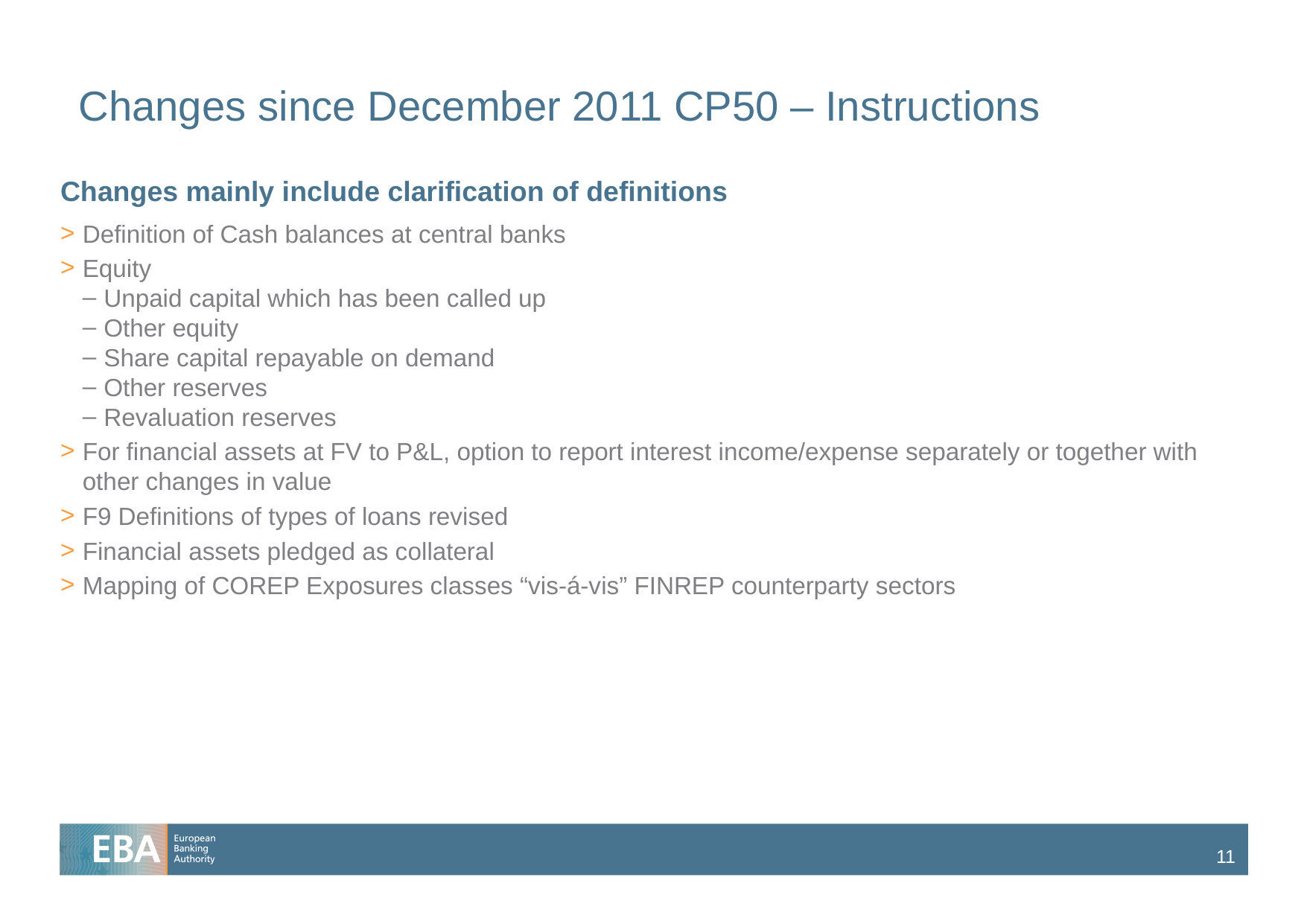

Changes since December 2011 CP50 – Instructions
Changes mainly include clarification of definitions
Definition of Cash balances at central banks
Equity
Unpaid capital which has been called up
Other equity
Share capital repayable on demand
Other reserves
Revaluation reserves
For financial assets at FV to P&L, option to report interest income/expense separately or together with other changes in value
F9 Definitions of types of loans revised
Financial assets pledged as collateral
Mapping of COREP Exposures classes “vis-á-vis” FINREP counterparty sectors